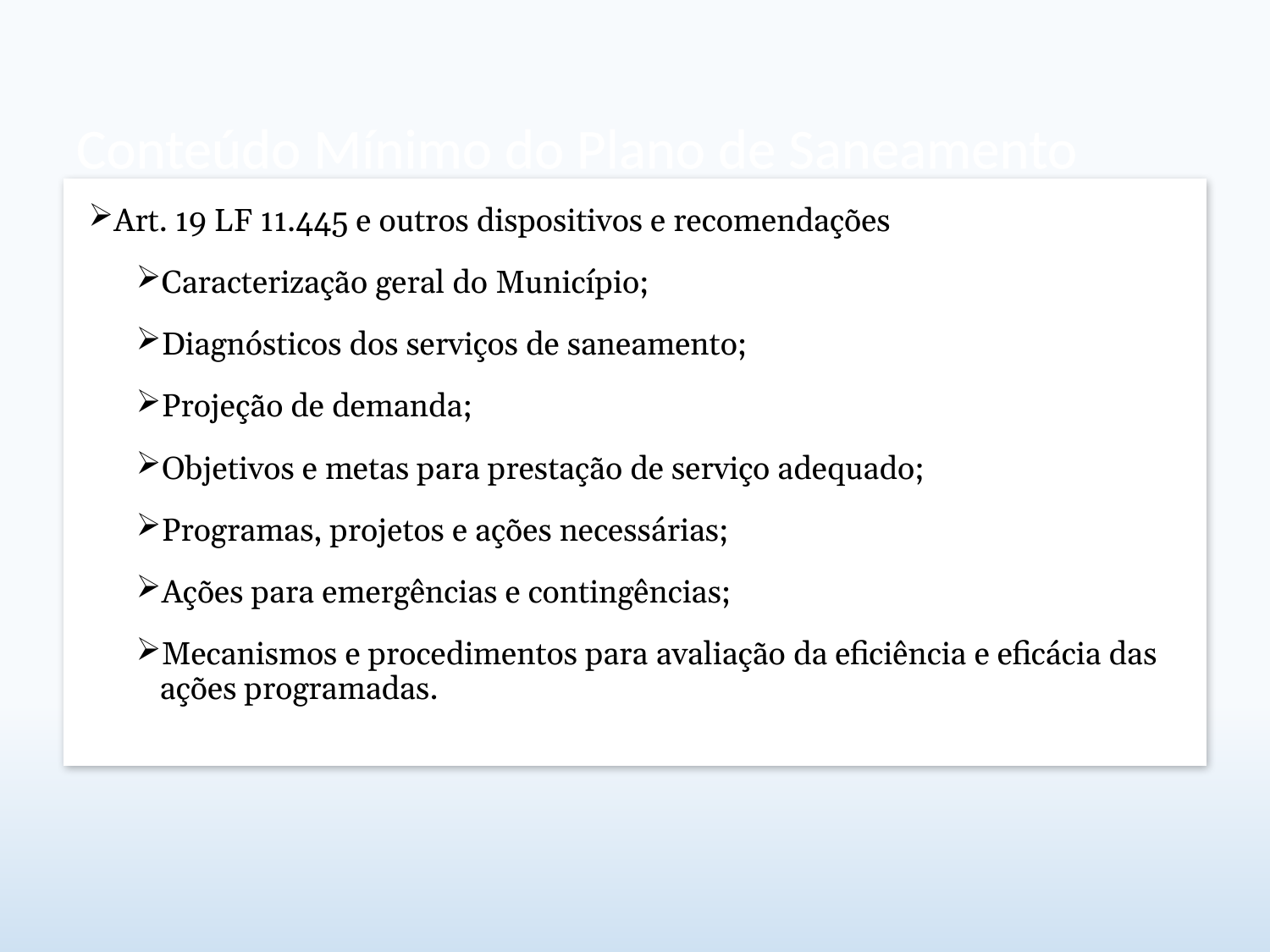

# Conteúdo Mínimo do Plano de Saneamento
Art. 19 LF 11.445 e outros dispositivos e recomendações
Caracterização geral do Município;
Diagnósticos dos serviços de saneamento;
Projeção de demanda;
Objetivos e metas para prestação de serviço adequado;
Programas, projetos e ações necessárias;
Ações para emergências e contingências;
Mecanismos e procedimentos para avaliação da eficiência e eficácia das ações programadas.